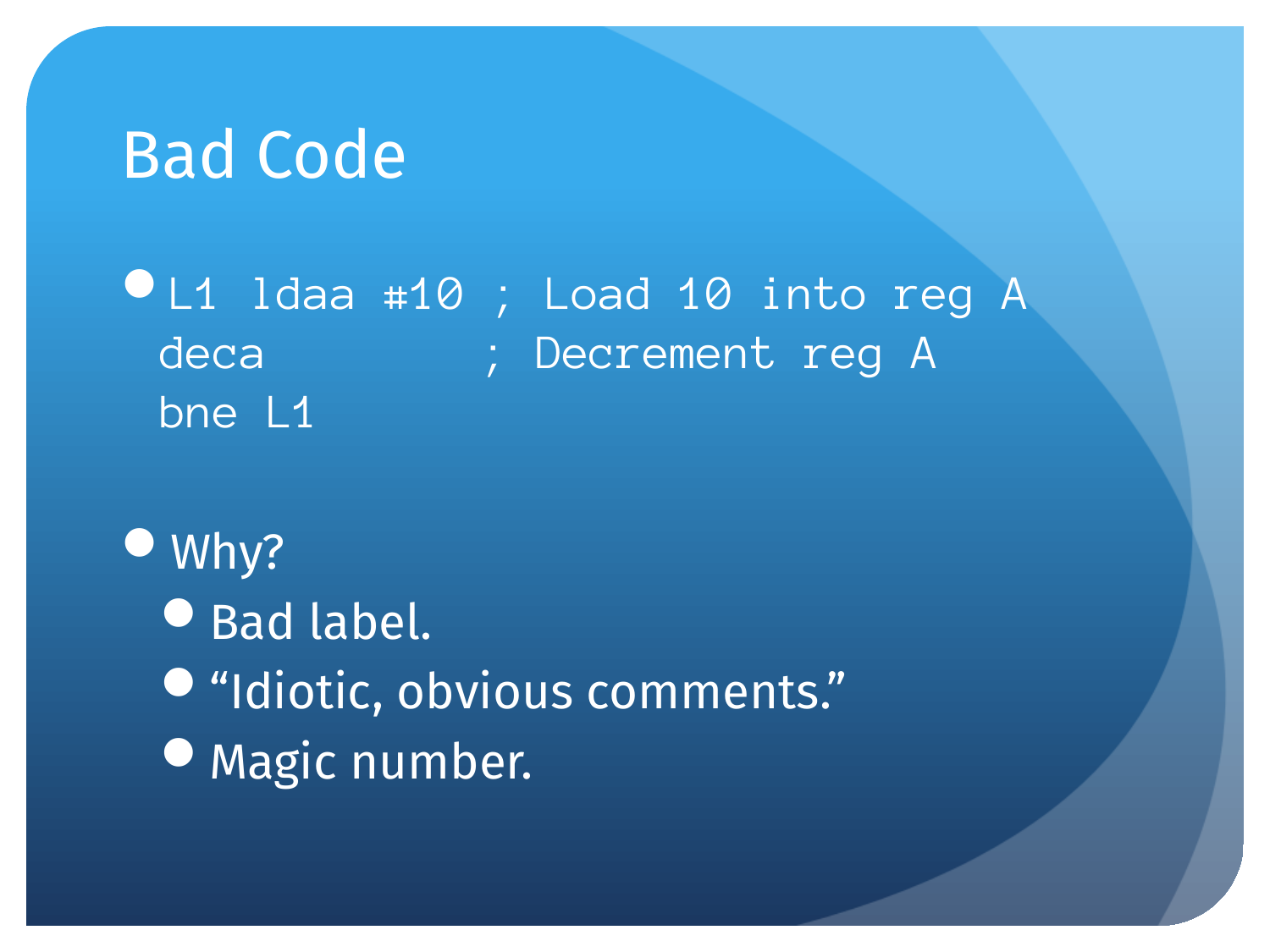

# Bad Code
L1 ldaa #10 ; Load 10 into reg A
deca        ; Decrement reg A
bne L1
Why?
Bad label.
“Idiotic, obvious comments.”
Magic number.